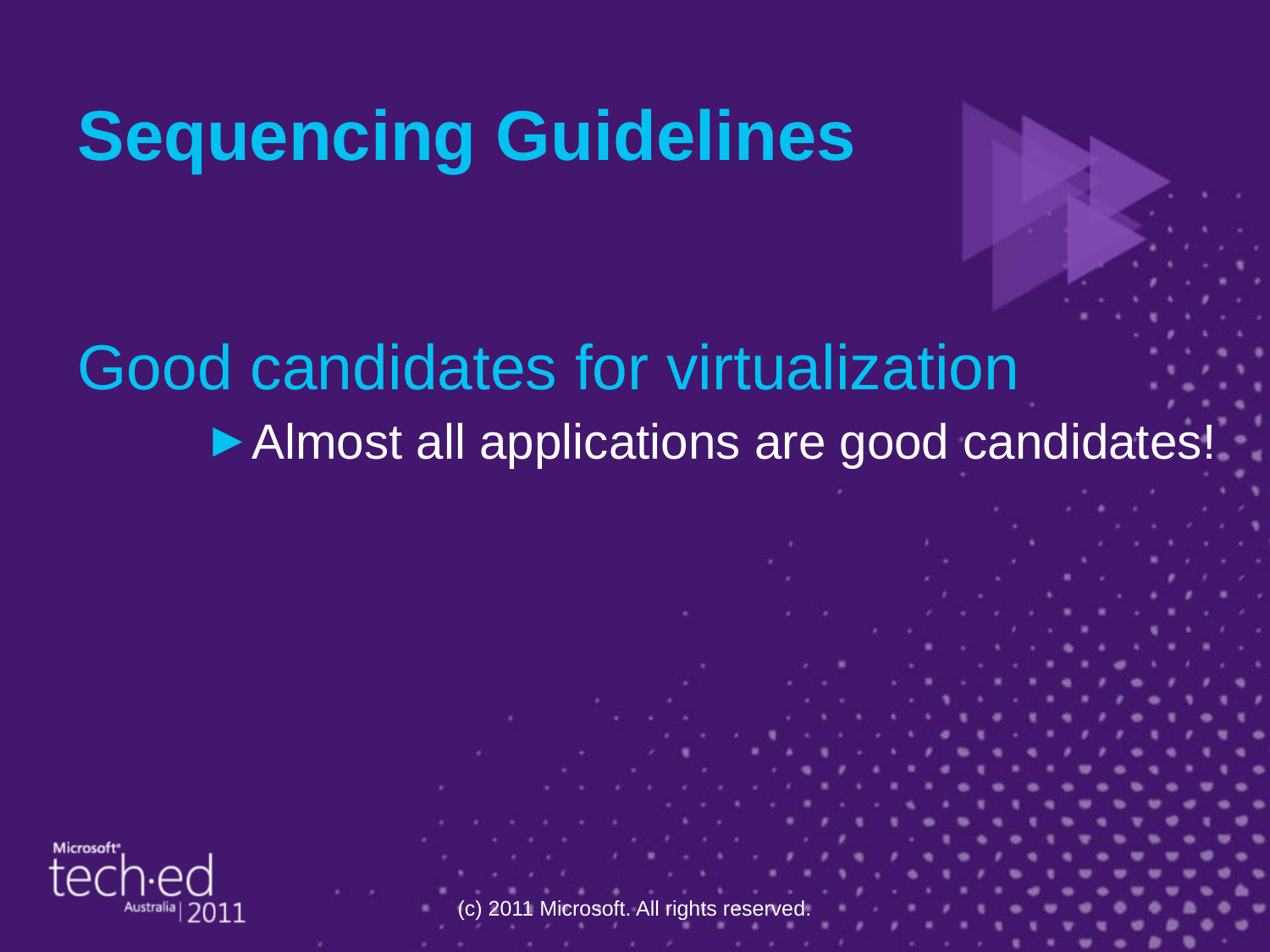

Sequencing Guidelines
Good candidates for virtualization
Almost all applications are good candidates!
(c) 2011 Microsoft. All rights reserved.